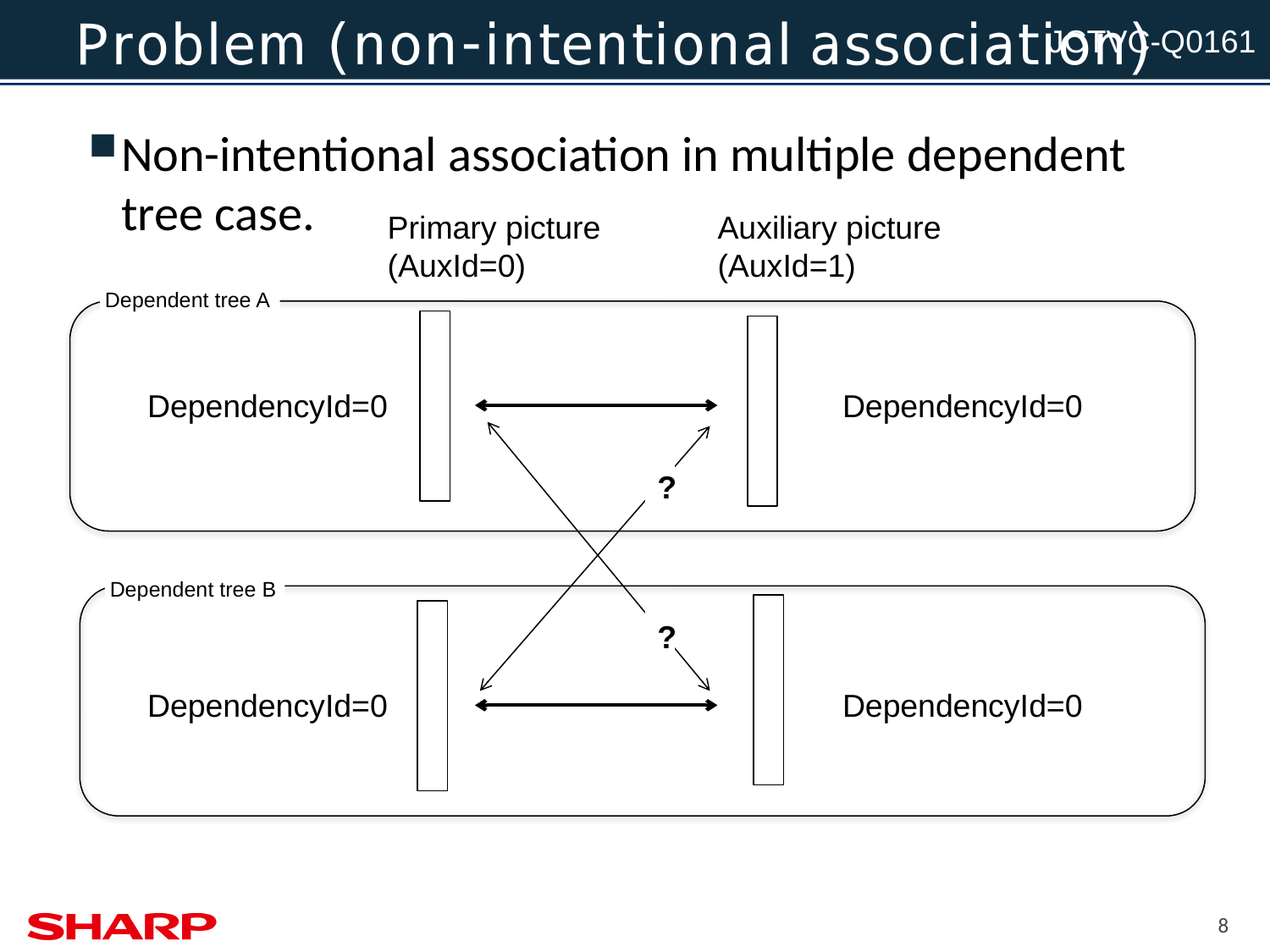

# Problem (non-intentional association)
Non-intentional association in multiple dependent tree case.

Primary picture
(AuxId=0)
Auxiliary picture
(AuxId=1)
Dependent tree A

DependencyId=0
DependencyId=0
?
Dependent tree B

?
DependencyId=0
DependencyId=0
8